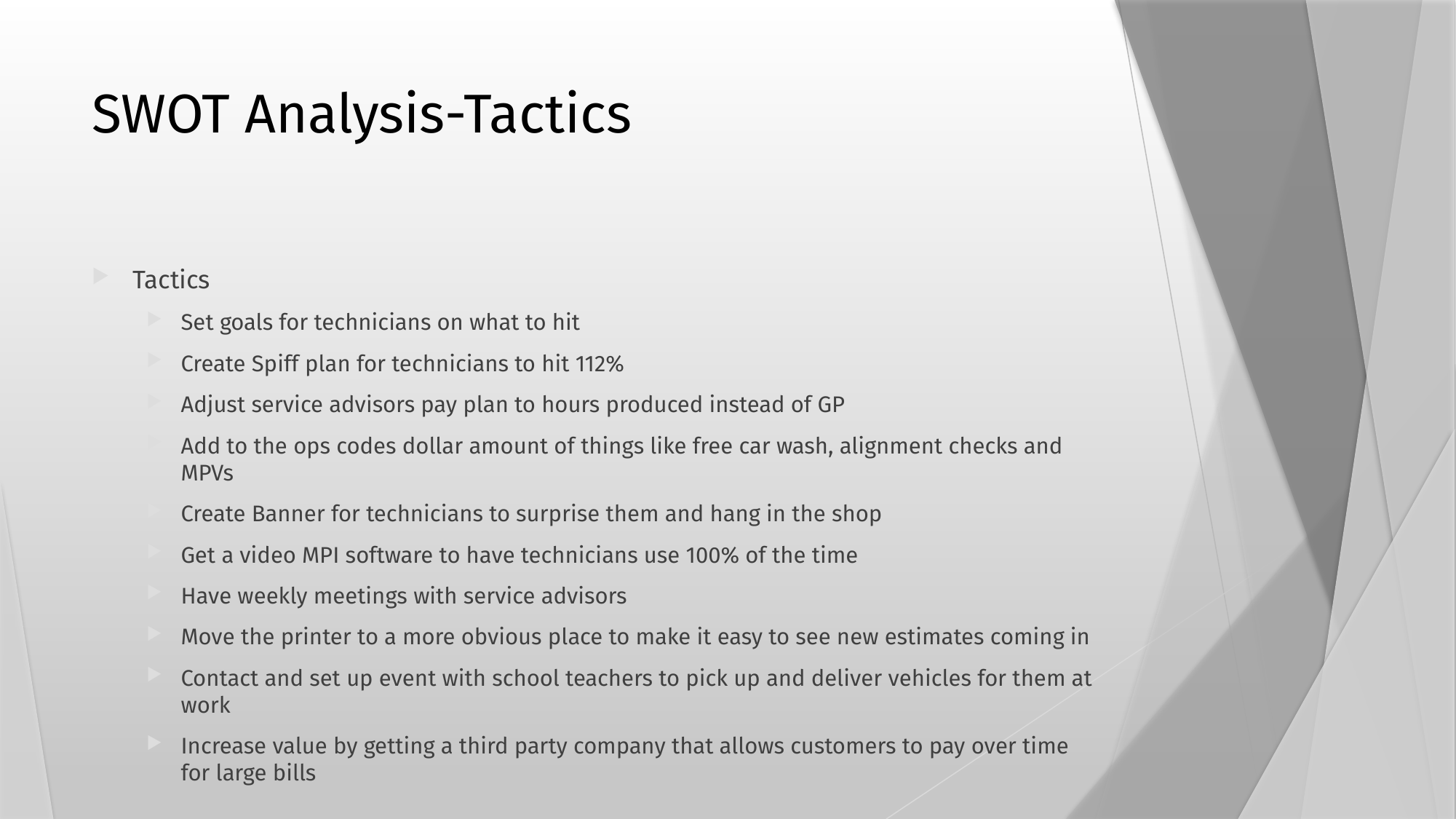

# SWOT Analysis-Tactics
Tactics
Set goals for technicians on what to hit
Create Spiff plan for technicians to hit 112%
Adjust service advisors pay plan to hours produced instead of GP
Add to the ops codes dollar amount of things like free car wash, alignment checks and MPVs
Create Banner for technicians to surprise them and hang in the shop
Get a video MPI software to have technicians use 100% of the time
Have weekly meetings with service advisors
Move the printer to a more obvious place to make it easy to see new estimates coming in
Contact and set up event with school teachers to pick up and deliver vehicles for them at work
Increase value by getting a third party company that allows customers to pay over time for large bills